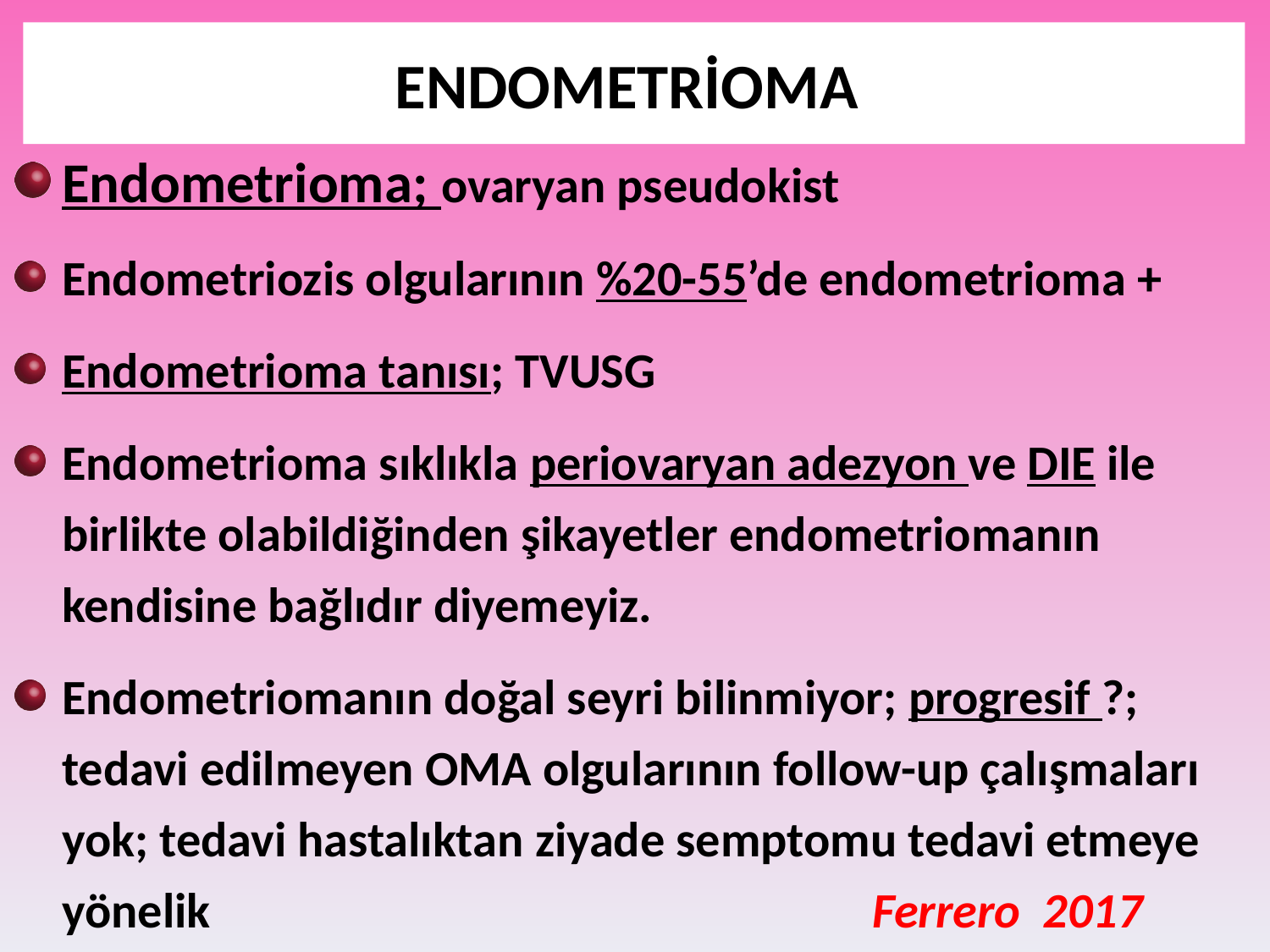

# ENDOMETRİOMA
Endometrioma; ovaryan pseudokist
Endometriozis olgularının %20-55’de endometrioma +
Endometrioma tanısı; TVUSG
Endometrioma sıklıkla periovaryan adezyon ve DIE ile birlikte olabildiğinden şikayetler endometriomanın kendisine bağlıdır diyemeyiz.
Endometriomanın doğal seyri bilinmiyor; progresif ?; tedavi edilmeyen OMA olgularının follow-up çalışmaları yok; tedavi hastalıktan ziyade semptomu tedavi etmeye yönelik                                                           Ferrero  2017